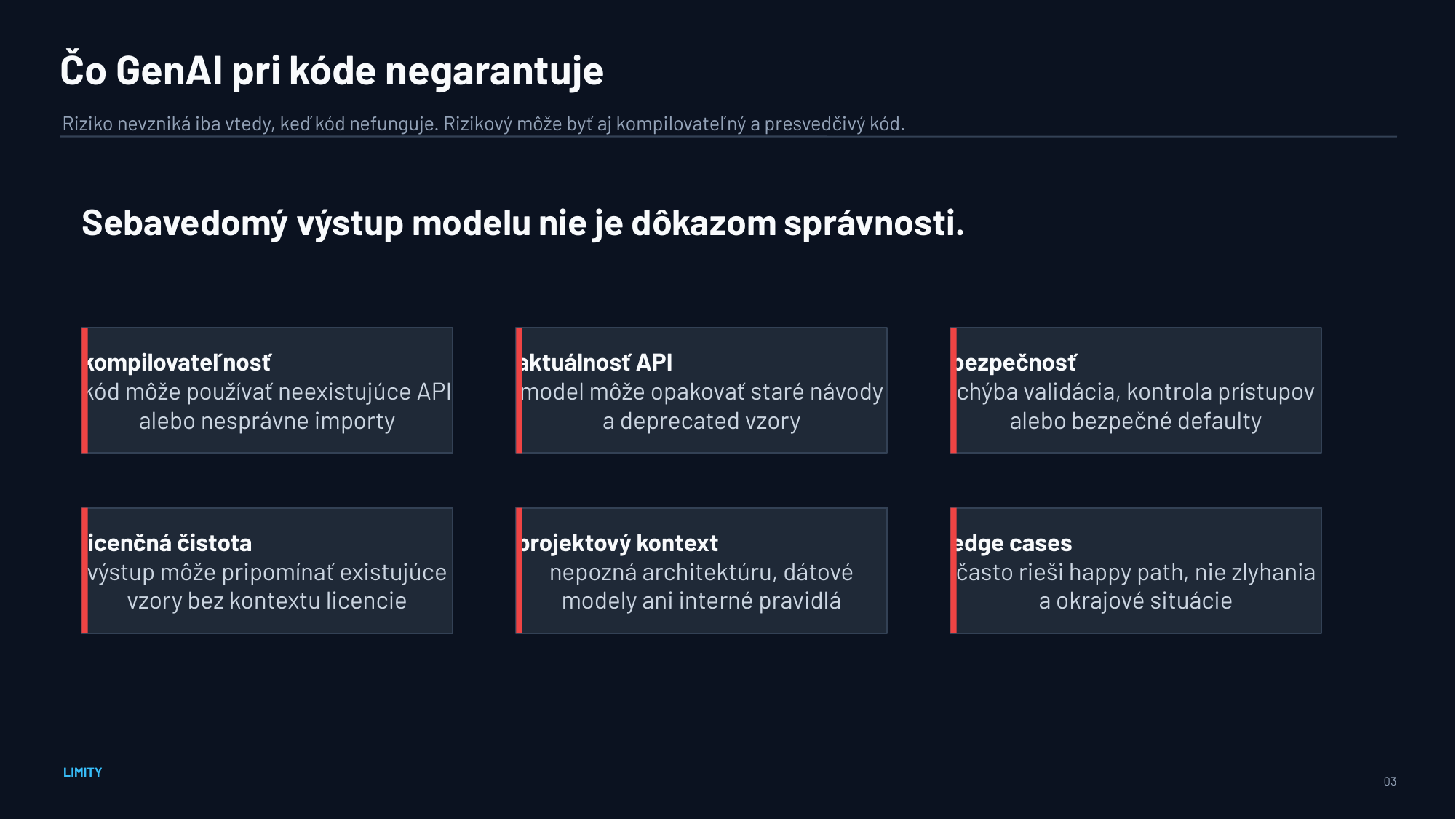

Čo GenAI pri kóde negarantuje
Riziko nevzniká iba vtedy, keď kód nefunguje. Rizikový môže byť aj kompilovateľný a presvedčivý kód.

Sebavedomý výstup modelu nie je dôkazom správnosti.
kompilovateľnosť
kód môže používať neexistujúce API alebo nesprávne importy

aktuálnosť API
model môže opakovať staré návody a deprecated vzory

bezpečnosť
chýba validácia, kontrola prístupov alebo bezpečné defaulty

licenčná čistota
výstup môže pripomínať existujúce vzory bez kontextu licencie

projektový kontext
nepozná architektúru, dátové modely ani interné pravidlá

edge cases
často rieši happy path, nie zlyhania a okrajové situácie

LIMITY
03